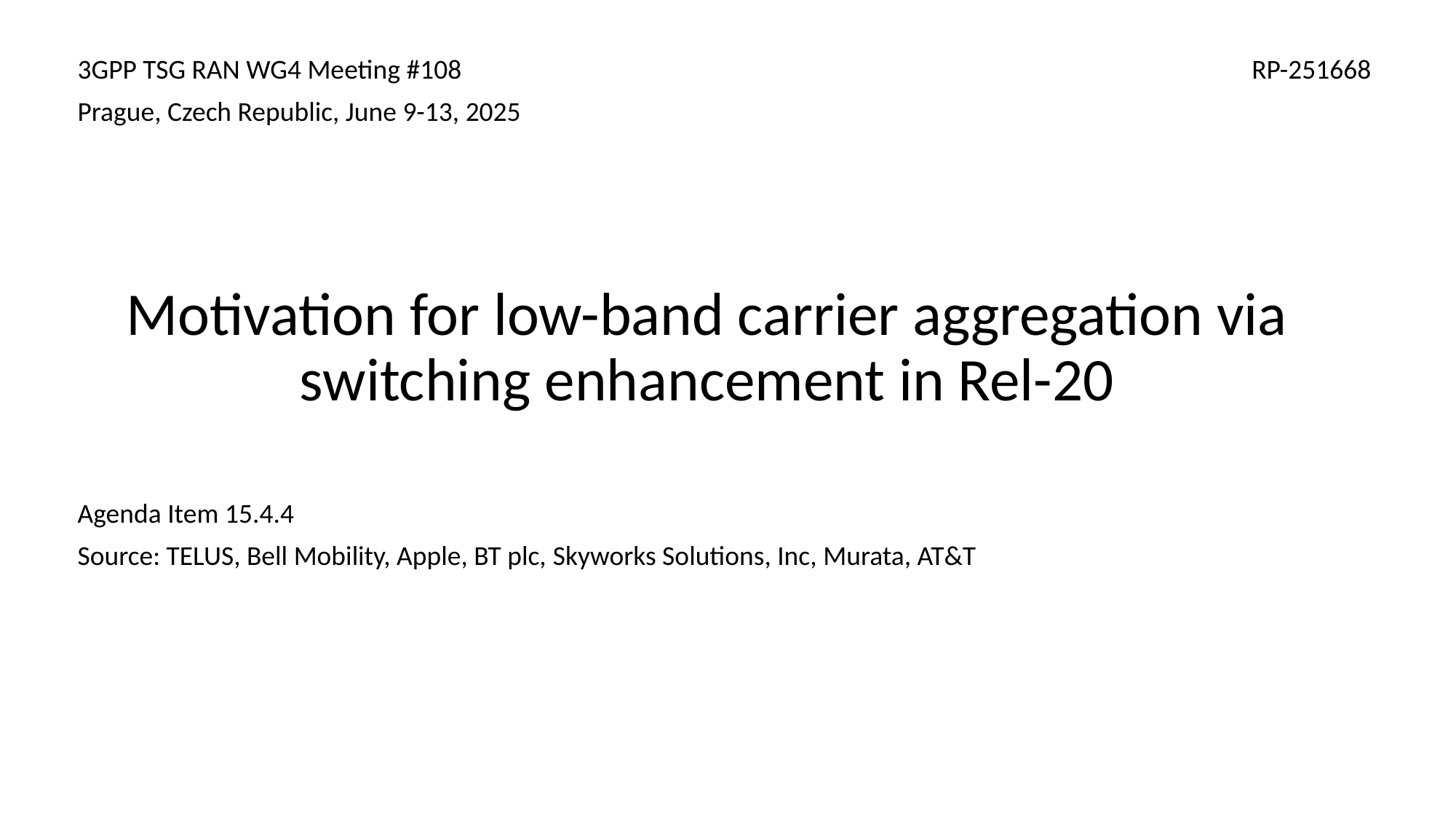

3GPP TSG RAN WG4 Meeting #108
Prague, Czech Republic, June 9-13, 2025
RP-251668
# Motivation for low-band carrier aggregation via switching enhancement in Rel-20
Agenda Item 15.4.4
Source: TELUS, Bell Mobility, Apple, BT plc, Skyworks Solutions, Inc, Murata, AT&T